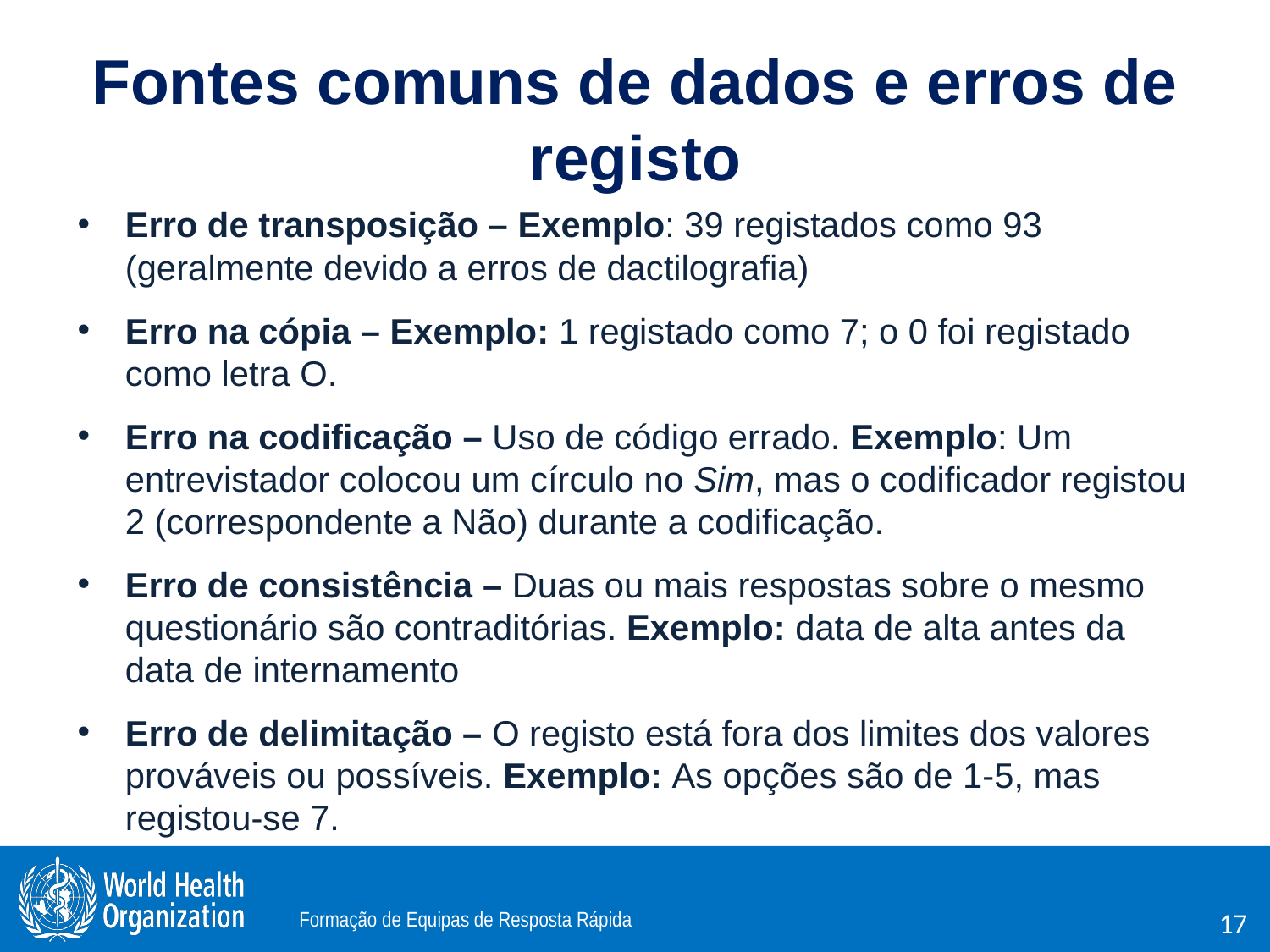

# Fontes comuns de dados e erros de registo
Erro de transposição – Exemplo: 39 registados como 93 (geralmente devido a erros de dactilografia)
Erro na cópia – Exemplo: 1 registado como 7; o 0 foi registado como letra O.
Erro na codificação – Uso de código errado. Exemplo: Um entrevistador colocou um círculo no Sim, mas o codificador registou 2 (correspondente a Não) durante a codificação.
Erro de consistência – Duas ou mais respostas sobre o mesmo questionário são contraditórias. Exemplo: data de alta antes da data de internamento
Erro de delimitação – O registo está fora dos limites dos valores prováveis ou possíveis. Exemplo: As opções são de 1-5, mas registou-se 7.